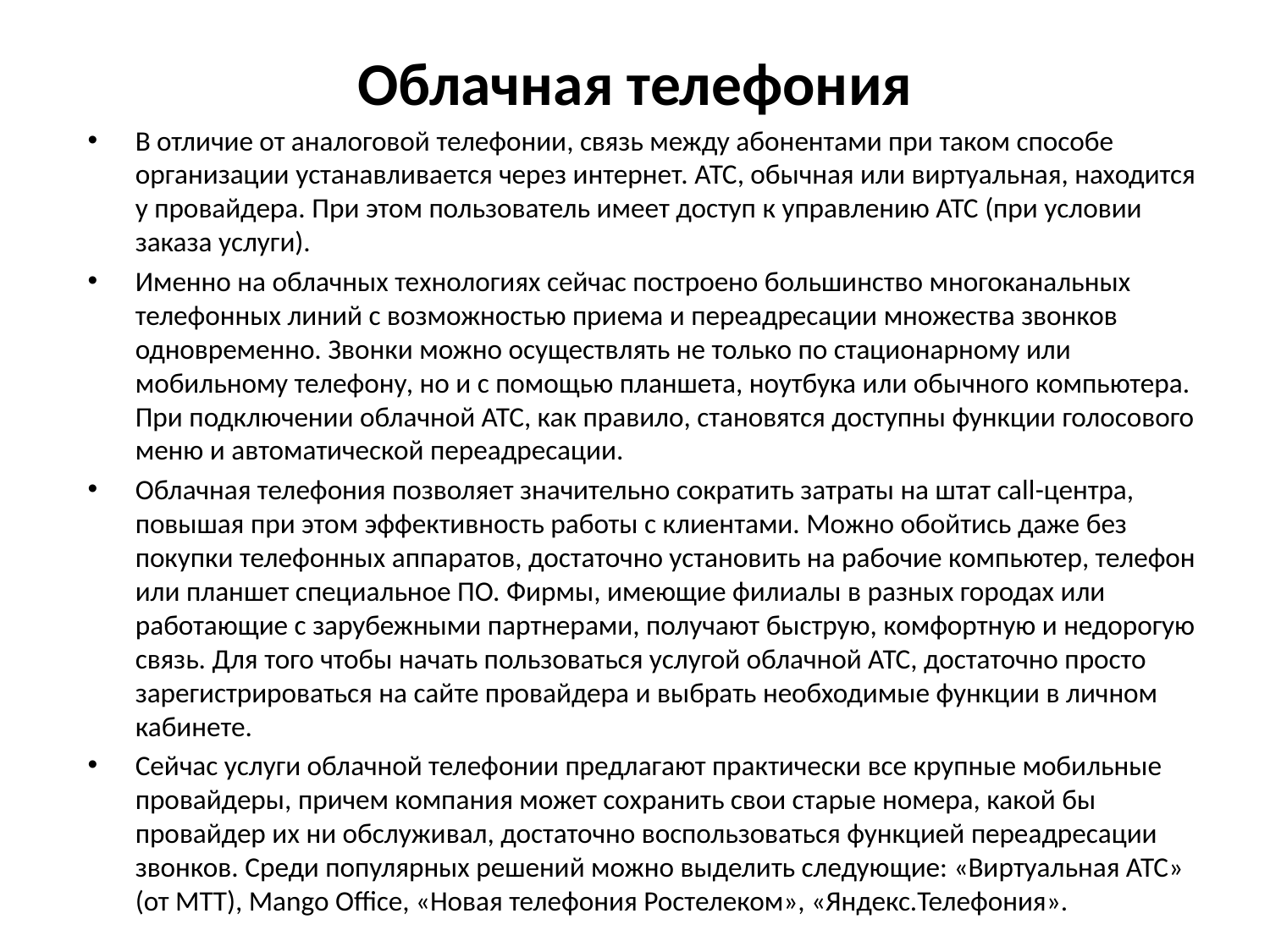

# Облачная телефония
В отличие от аналоговой телефонии, связь между абонентами при таком способе организации устанавливается через интернет. АТС, обычная или виртуальная, находится у провайдера. При этом пользователь имеет доступ к управлению АТС (при условии заказа услуги).
Именно на облачных технологиях сейчас построено большинство многоканальных телефонных линий с возможностью приема и переадресации множества звонков одновременно. Звонки можно осуществлять не только по стационарному или мобильному телефону, но и с помощью планшета, ноутбука или обычного компьютера. При подключении облачной АТС, как правило, становятся доступны функции голосового меню и автоматической переадресации.
Облачная телефония позволяет значительно сократить затраты на штат call-центра, повышая при этом эффективность работы с клиентами. Можно обойтись даже без покупки телефонных аппаратов, достаточно установить на рабочие компьютер, телефон или планшет специальное ПО. Фирмы, имеющие филиалы в разных городах или работающие с зарубежными партнерами, получают быструю, комфортную и недорогую связь. Для того чтобы начать пользоваться услугой облачной АТС, достаточно просто зарегистрироваться на сайте провайдера и выбрать необходимые функции в личном кабинете.
Сейчас услуги облачной телефонии предлагают практически все крупные мобильные провайдеры, причем компания может сохранить свои старые номера, какой бы провайдер их ни обслуживал, достаточно воспользоваться функцией переадресации звонков. Среди популярных решений можно выделить следующие: «Виртуальная АТС» (от МТТ), Mango Office, «Новая телефония Ростелеком», «Яндекс.Телефония».